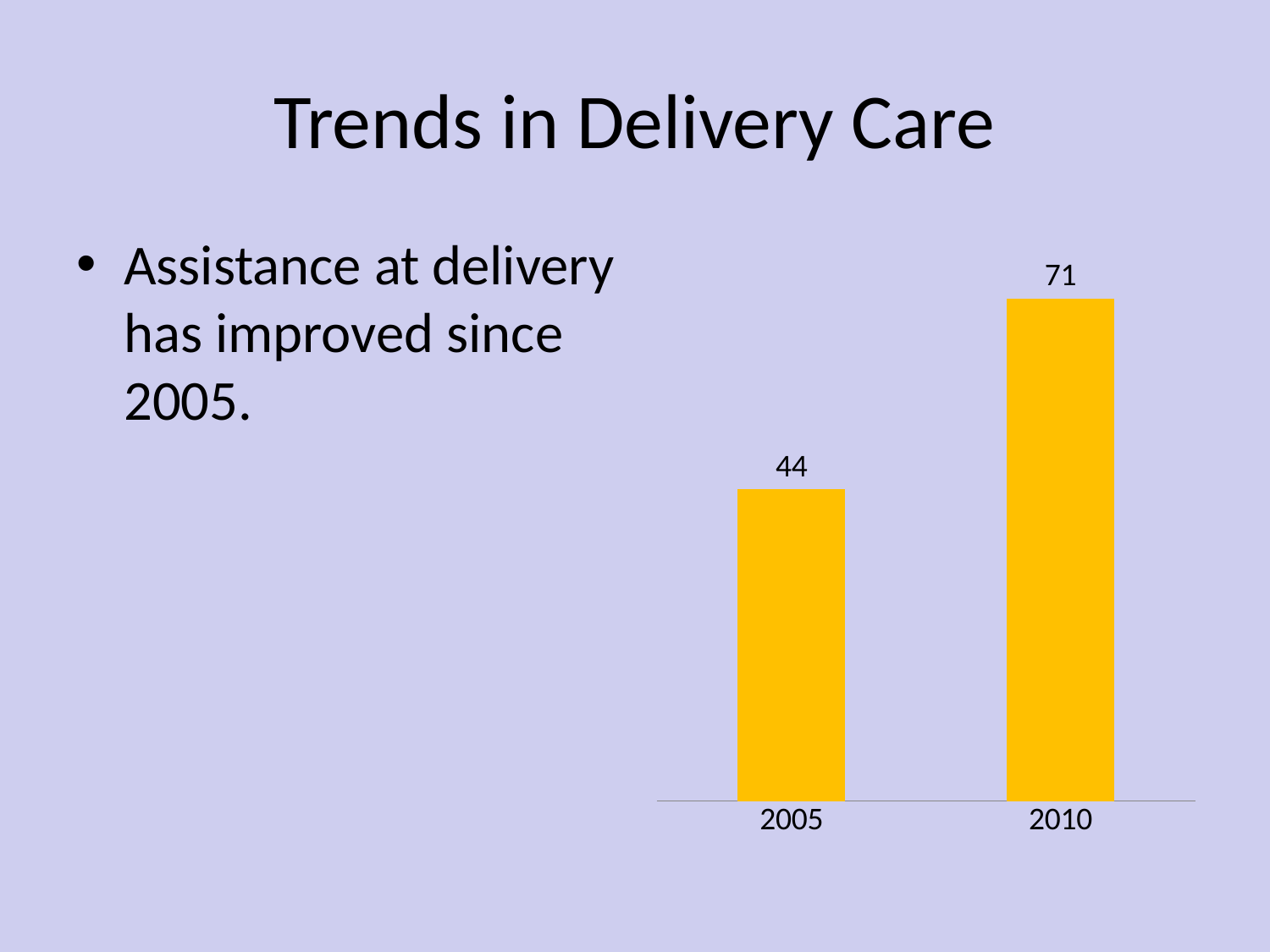

# Trends in Delivery Care
Assistance at delivery has improved since 2005.

### Chart

| Category | Series 1 |
|---|---|
| 2005 | 44.0 |
| 2010 | 71.0 |